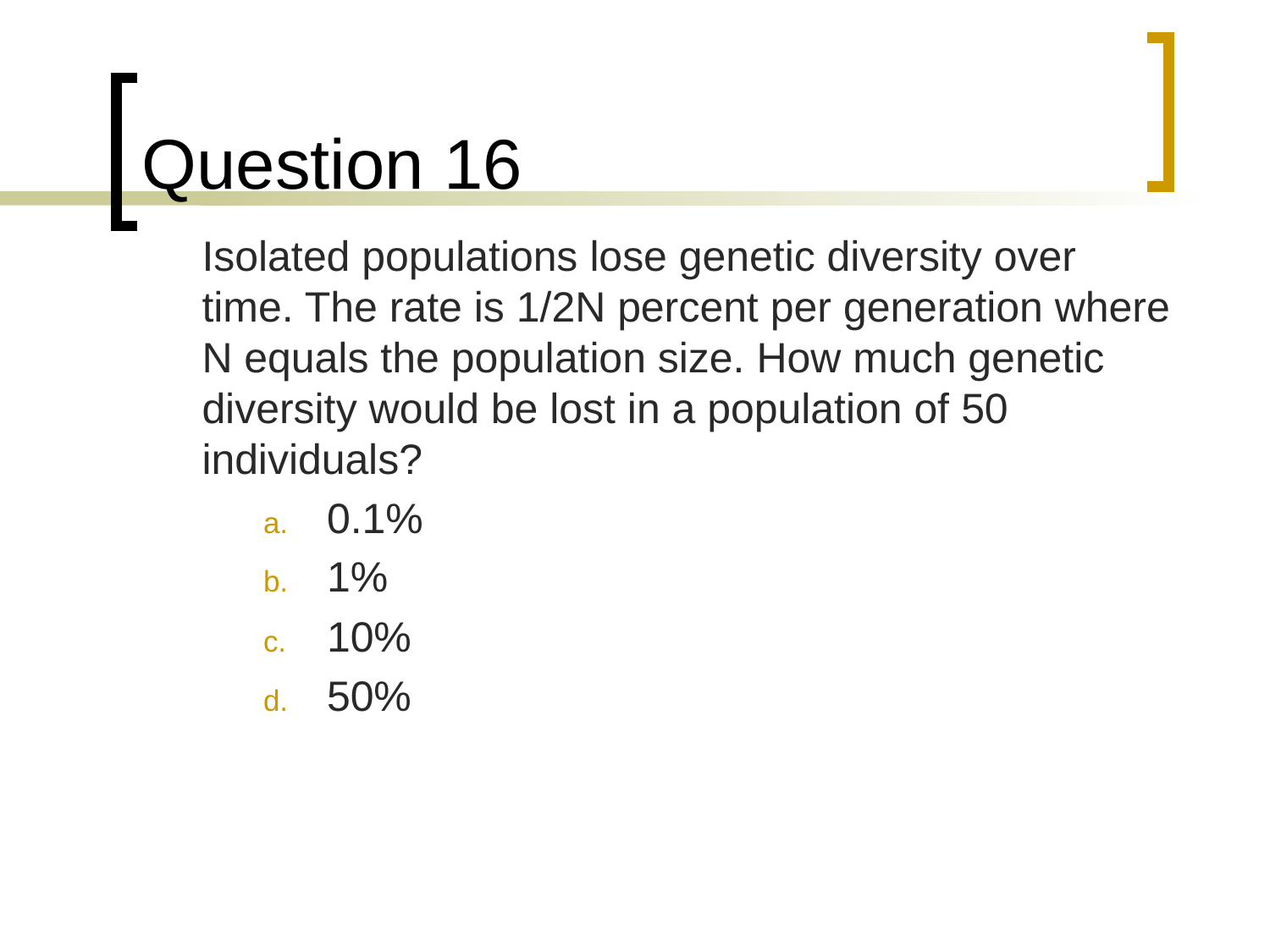

# Question 16
	Isolated populations lose genetic diversity over time. The rate is 1/2N percent per generation where N equals the population size. How much genetic diversity would be lost in a population of 50 individuals?
0.1%
1%
10%
50%